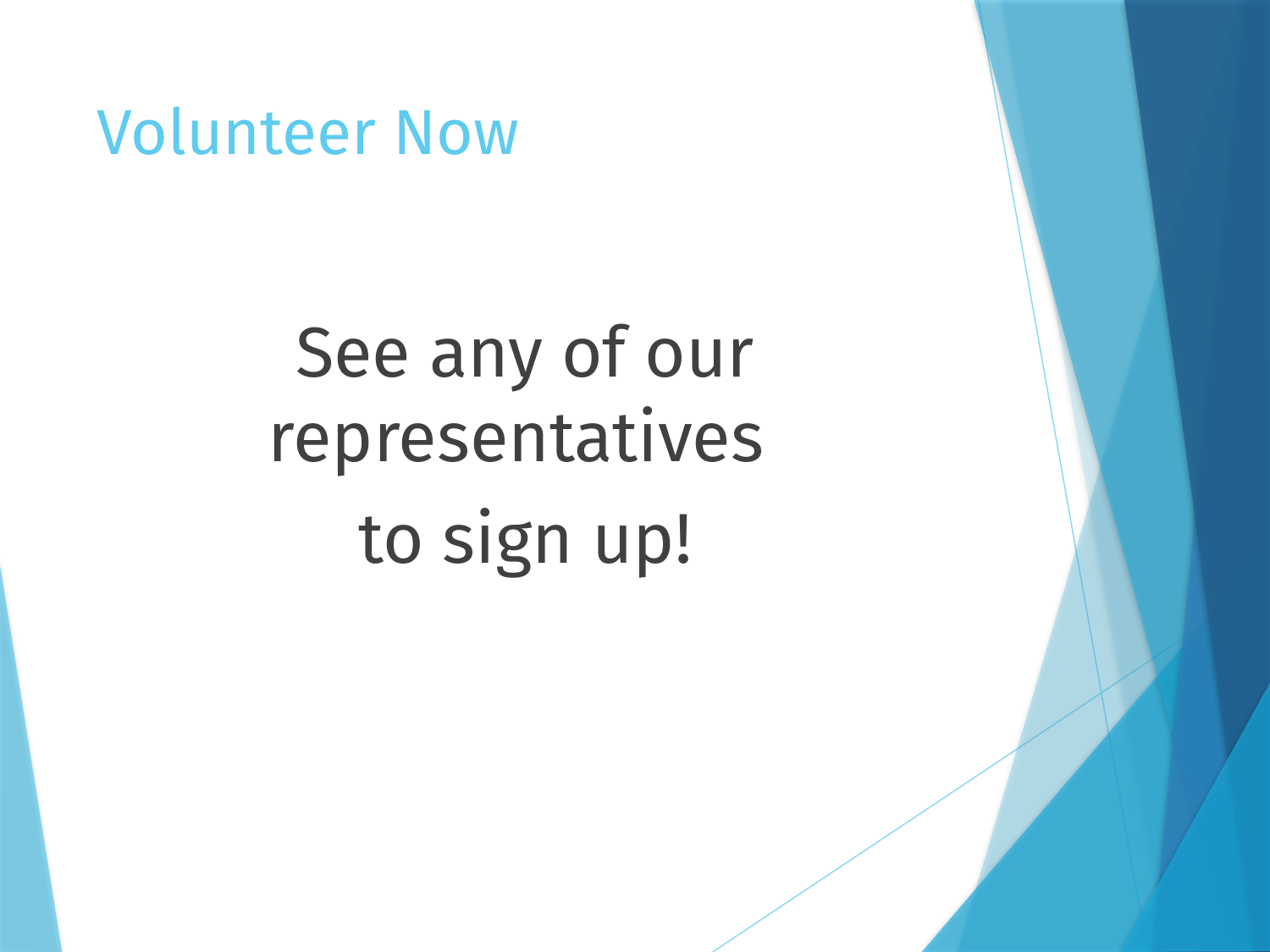

# Volunteer Now
See any of our representatives
to sign up!